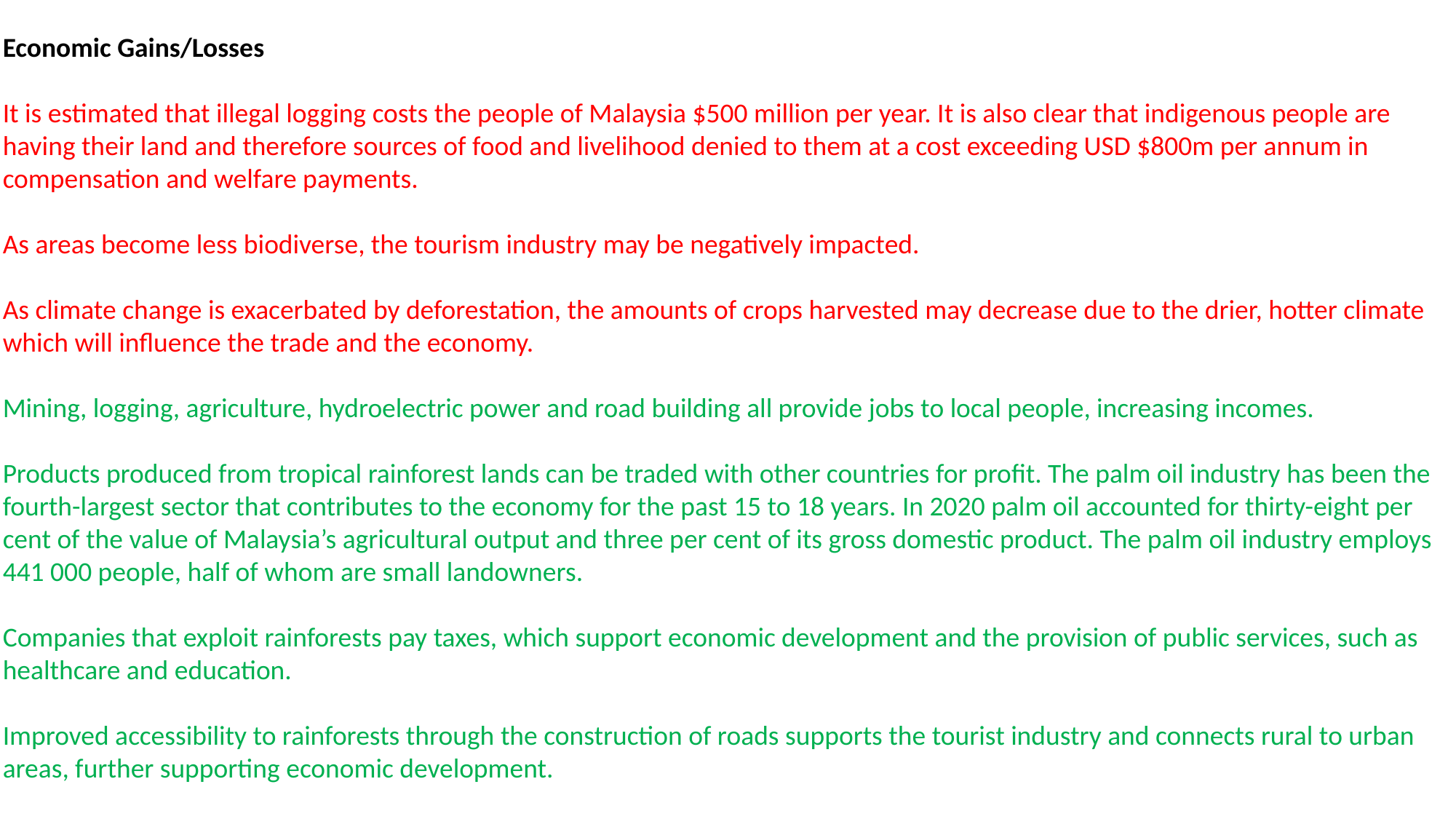

Economic Gains/Losses

It is estimated that illegal logging costs the people of Malaysia $500 million per year. It is also clear that indigenous people are having their land and therefore sources of food and livelihood denied to them at a cost exceeding USD $800m per annum in compensation and welfare payments.

As areas become less biodiverse, the tourism industry may be negatively impacted.

As climate change is exacerbated by deforestation, the amounts of crops harvested may decrease due to the drier, hotter climate which will influence the trade and the economy.

Mining, logging, agriculture, hydroelectric power and road building all provide jobs to local people, increasing incomes.

Products produced from tropical rainforest lands can be traded with other countries for profit. The palm oil industry has been the fourth-largest sector that contributes to the economy for the past 15 to 18 years. In 2020 palm oil accounted for thirty-eight per cent of the value of Malaysia’s agricultural output and three per cent of its gross domestic product. The palm oil industry employs 441 000 people, half of whom are small landowners.

Companies that exploit rainforests pay taxes, which support economic development and the provision of public services, such as healthcare and education.

Improved accessibility to rainforests through the construction of roads supports the tourist industry and connects rural to urban areas, further supporting economic development.